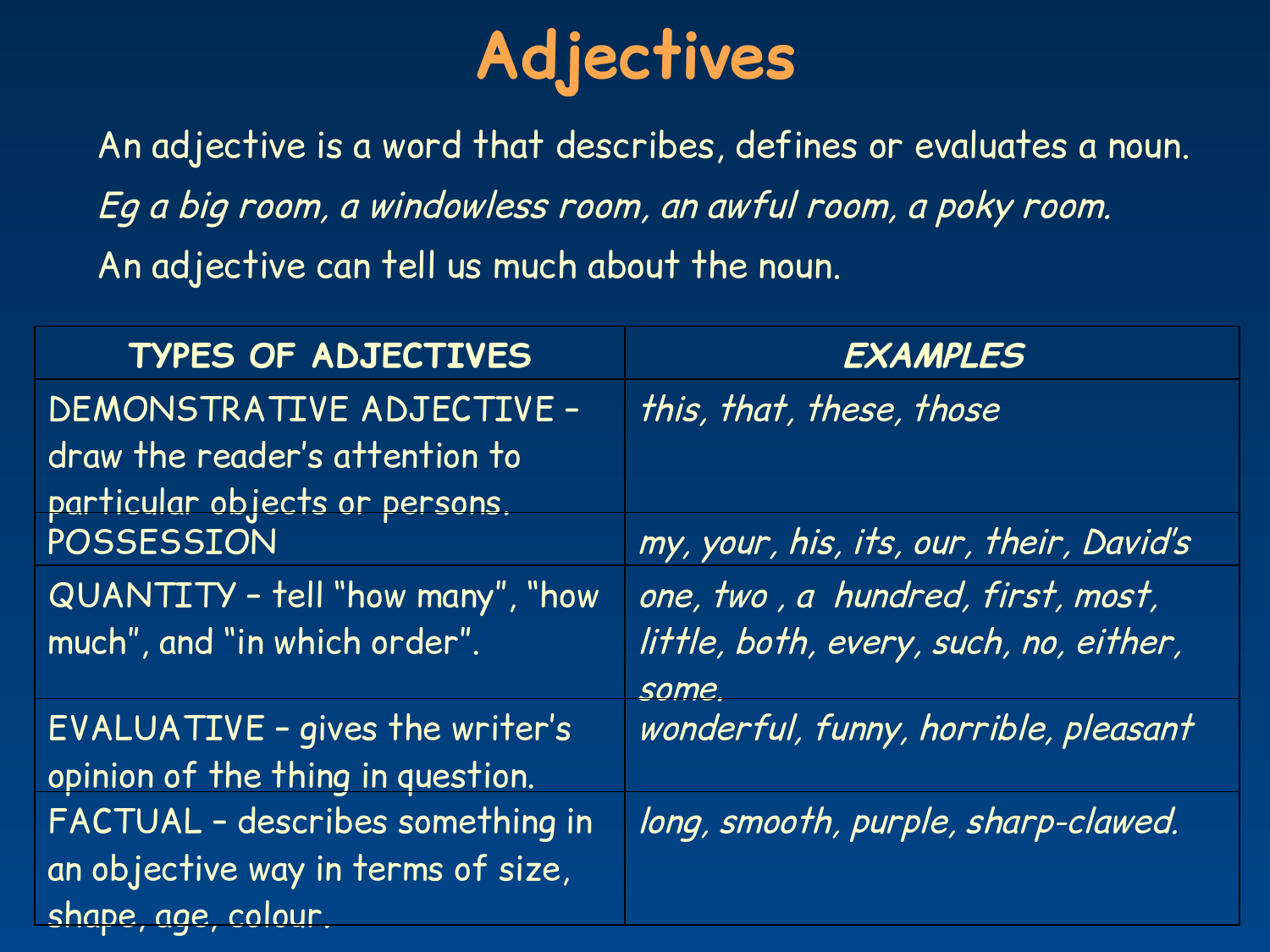

Adjectives
An adjective is a word that describes, defines or evaluates a noun.
Eg a big room, a windowless room, an awful room, a poky room.
An adjective can tell us much about the noun.
| TYPES OF ADJECTIVES | EXAMPLES |
| --- | --- |
| DEMONSTRATIVE ADJECTIVE – draw the reader’s attention to particular objects or persons. | this, that, these, those |
| POSSESSION | my, your, his, its, our, their, David’s |
| QUANTITY – tell “how many”, “how much”, and “in which order”. | one, two , a hundred, first, most, little, both, every, such, no, either, some. |
| EVALUATIVE – gives the writer’s opinion of the thing in question. | wonderful, funny, horrible, pleasant |
| FACTUAL – describes something in an objective way in terms of size, shape, age, colour. | long, smooth, purple, sharp-clawed. |